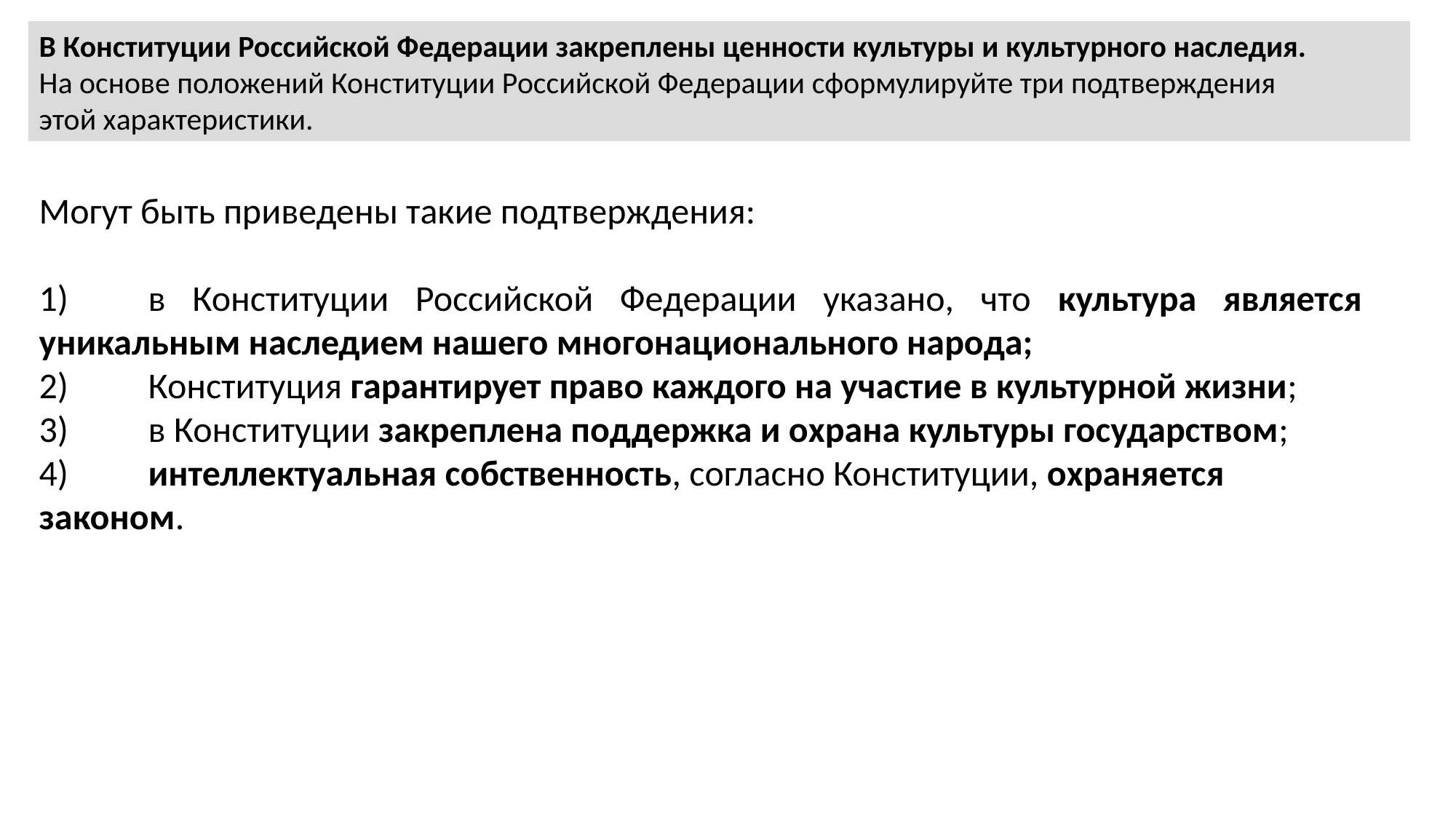

В Конституции Российской Федерации закреплены ценности культуры и культурного наследия.
На основе положений Конституции Российской Федерации сформулируйте три подтверждения
этой характеристики.
Могут быть приведены такие подтверждения:

1)	в Конституции Российской Федерации указано, что культура является уникальным наследием нашего многонационального народа;
2)	Конституция гарантирует право каждого на участие в культурной жизни;
3)	в Конституции закреплена поддержка и охрана культуры государством;
4)	интеллектуальная собственность, согласно Конституции, охраняется законом.